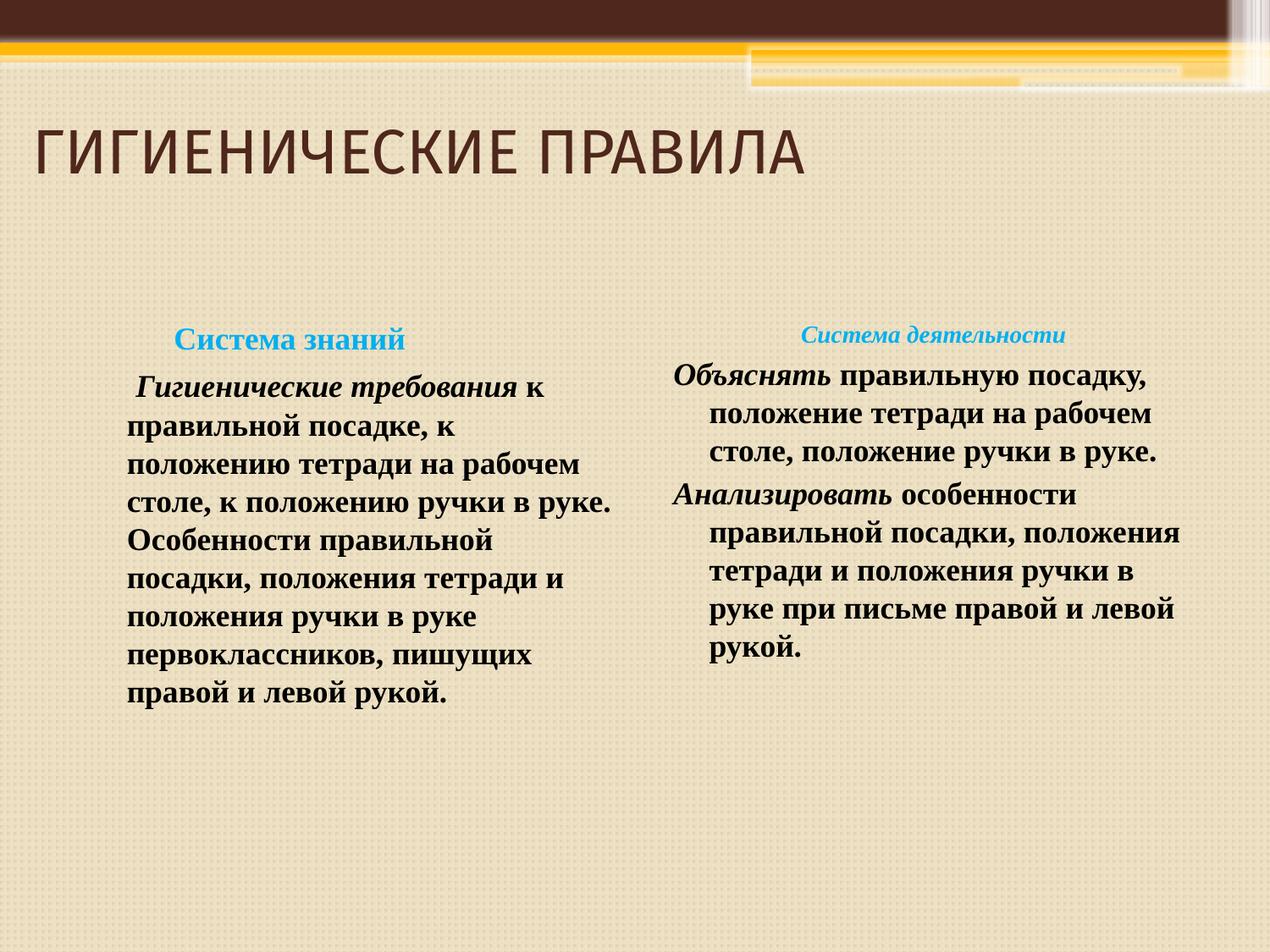

# ГИГИЕНИЧЕСКИЕ ПРАВИЛА
Система знаний
     Гигиенические требования к правильной посадке, к положению тетради на рабочем столе, к положению ручки в руке. Особенности правильной посадки, положения тетради и положения ручки в руке первоклассников, пишущих правой и левой рукой.
Система деятельности
Объяснять правильную посадку, положение тетради на рабочем столе, положение ручки в руке.
Анализировать особенности правильной посадки, положения тетради и положения ручки в руке при письме правой и левой рукой.